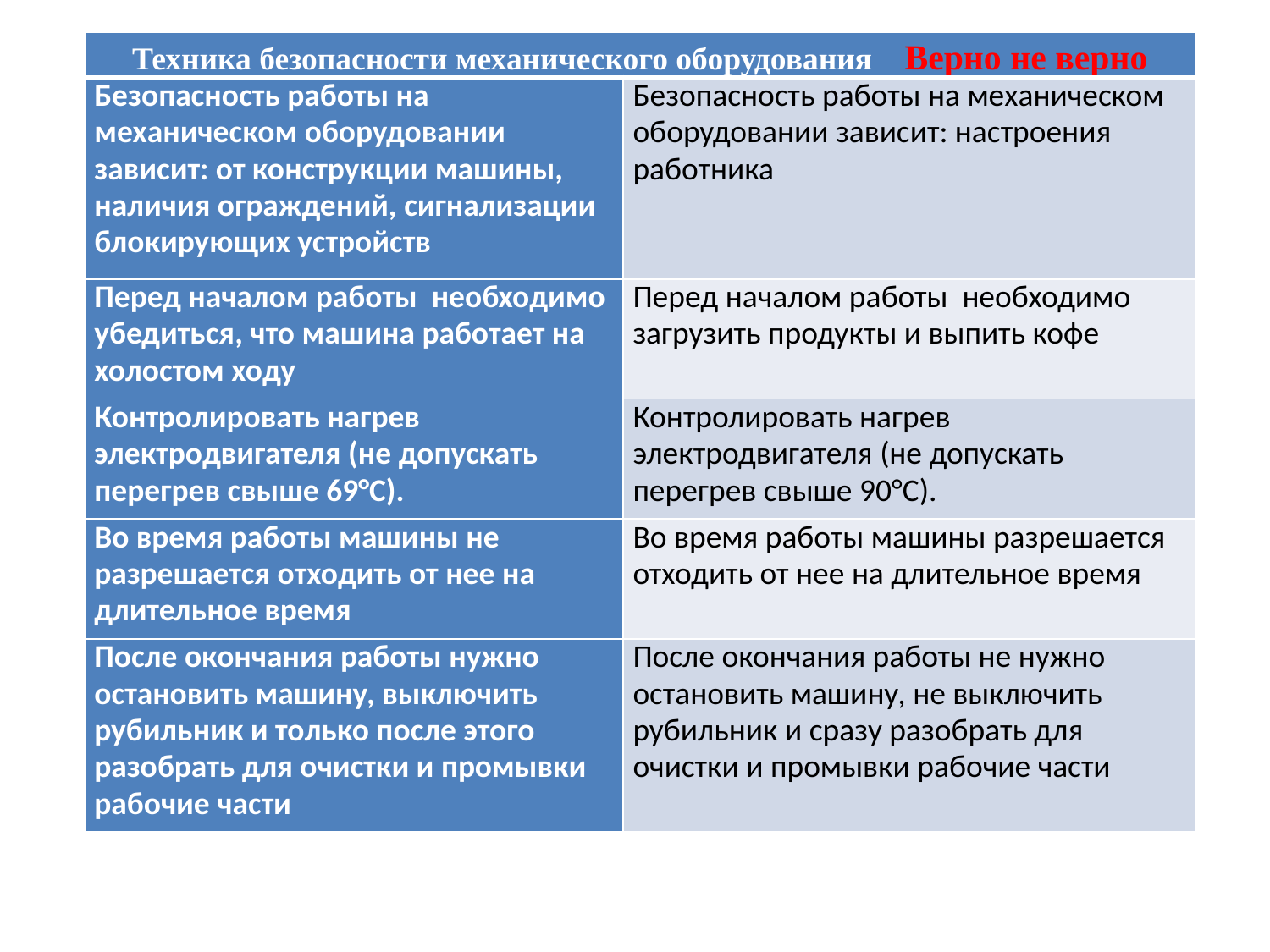

| Техника безопасности механического оборудования Верно не верно |  |
| --- | --- |
| Безопасность работы на механическом оборудовании зависит: от конструкции машины, наличия ограждений, сигнализации блокирующих устройств | Безопасность работы на механическом оборудовании зависит: настроения работника |
| Перед началом работы необходимо убедиться, что машина работает на холостом ходу | Перед началом работы необходимо загрузить продукты и выпить кофе |
| Контролировать нагрев электродвигателя (не допускать перегрев свыше 69°С). | Контролировать нагрев электродвигателя (не допускать перегрев свыше 90°С). |
| Во время работы машины не разрешается отходить от нее на длительное время | Во время работы машины разрешается отходить от нее на длительное время |
| После окончания работы нужно остановить машину, выключить рубильник и только после этого разобрать для очистки и промывки рабочие части | После окончания работы не нужно остановить машину, не выключить рубильник и сразу разобрать для очистки и промывки рабочие части |